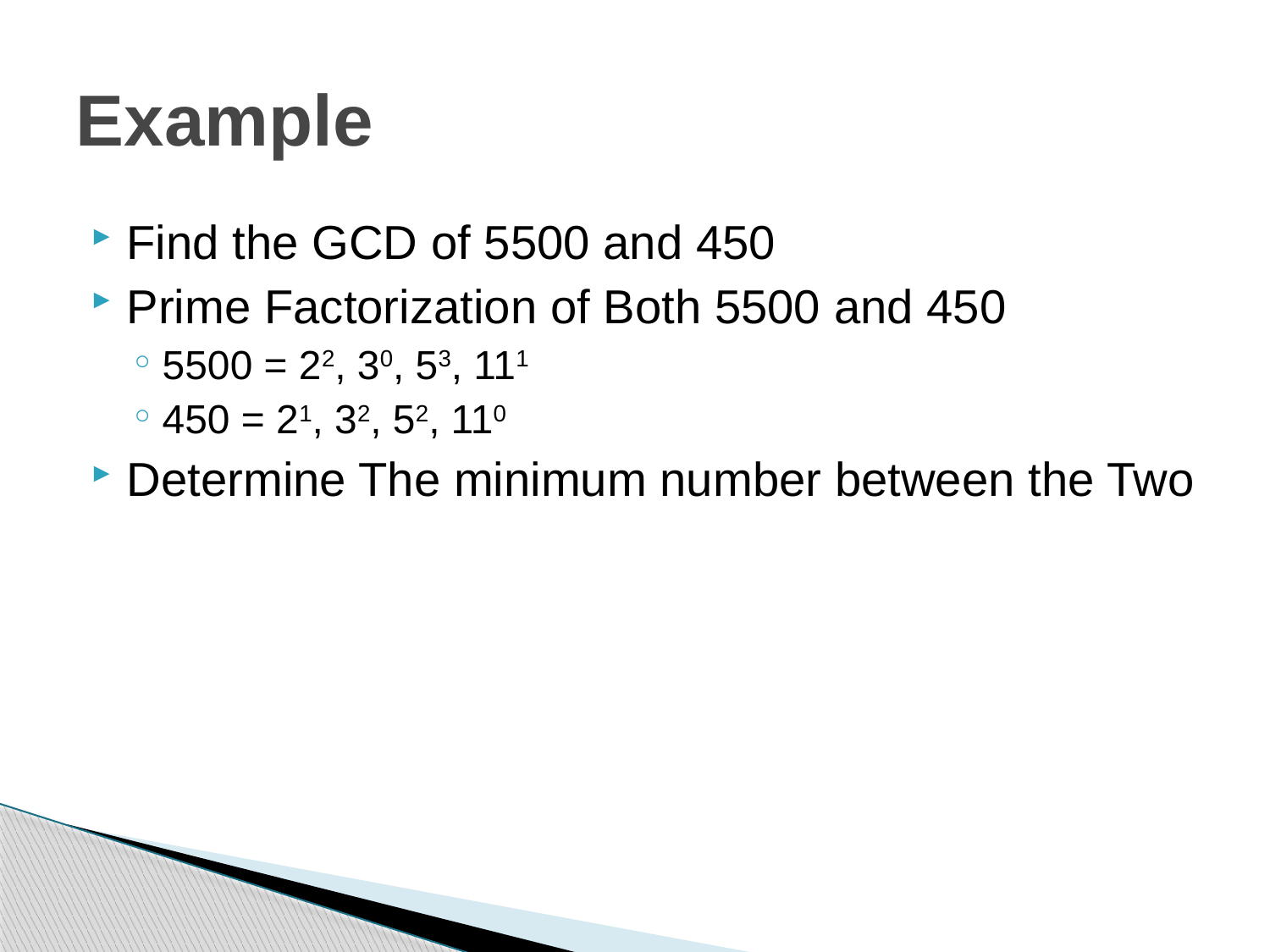

# Example
Find the GCD of 5500 and 450
Prime Factorization of Both 5500 and 450
5500 = 22, 30, 53, 111
450 = 21, 32, 52, 110
Determine The minimum number between the Two